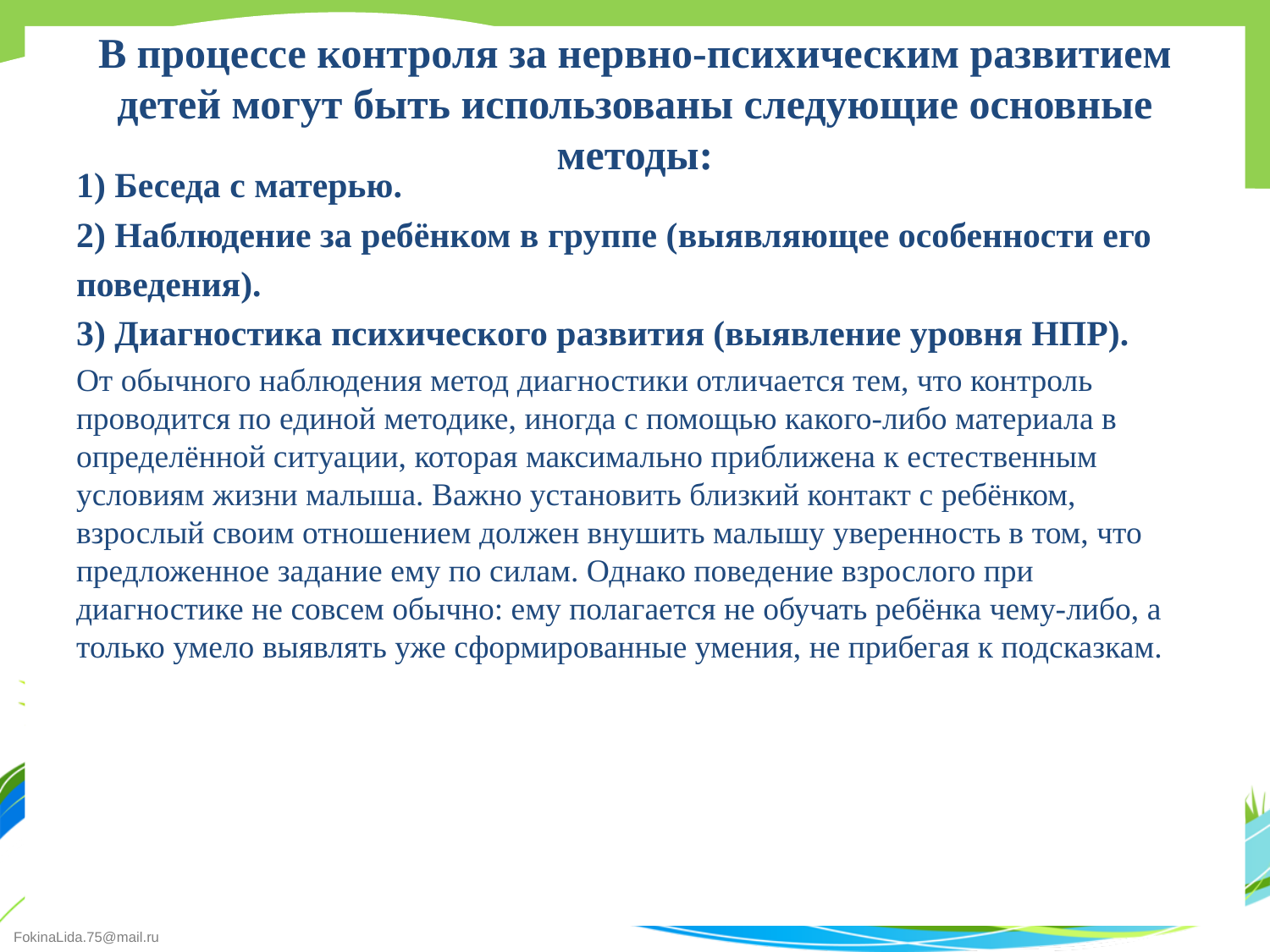

# В процессе контроля за нервно-психическим развитием детей могут быть использованы следующие основные методы:
1) Беседа с матерью.
2) Наблюдение за ребёнком в группе (выявляющее особенности его
поведения).
3) Диагностика психического развития (выявление уровня НПР).
От обычного наблюдения метод диагностики отличается тем, что контроль проводится по единой методике, иногда с помощью какого-либо материала в определённой ситуации, которая максимально приближена к естественным условиям жизни малыша. Важно установить близкий контакт с ребёнком, взрослый своим отношением должен внушить малышу уверенность в том, что предложенное задание ему по силам. Однако поведение взрослого при диагностике не совсем обычно: ему полагается не обучать ребёнка чему-либо, а только умело выявлять уже сформированные умения, не прибегая к подсказкам.